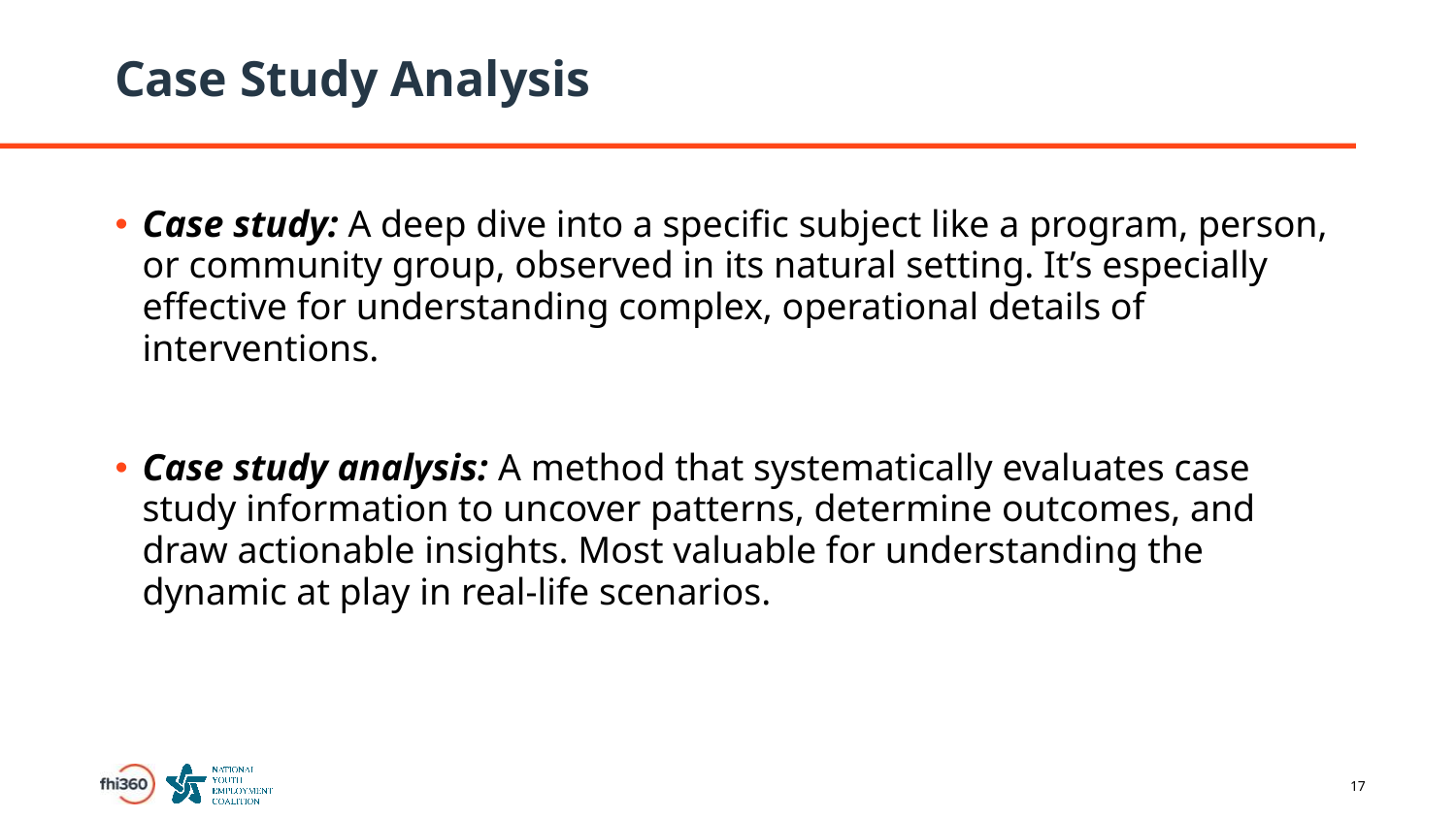

# Case Study Analysis
Case study: A deep dive into a specific subject like a program, person, or community group, observed in its natural setting. It’s especially effective for understanding complex, operational details of interventions.

Case study analysis: A method that systematically evaluates case study information to uncover patterns, determine outcomes, and draw actionable insights. Most valuable for understanding the dynamic at play in real-life scenarios.